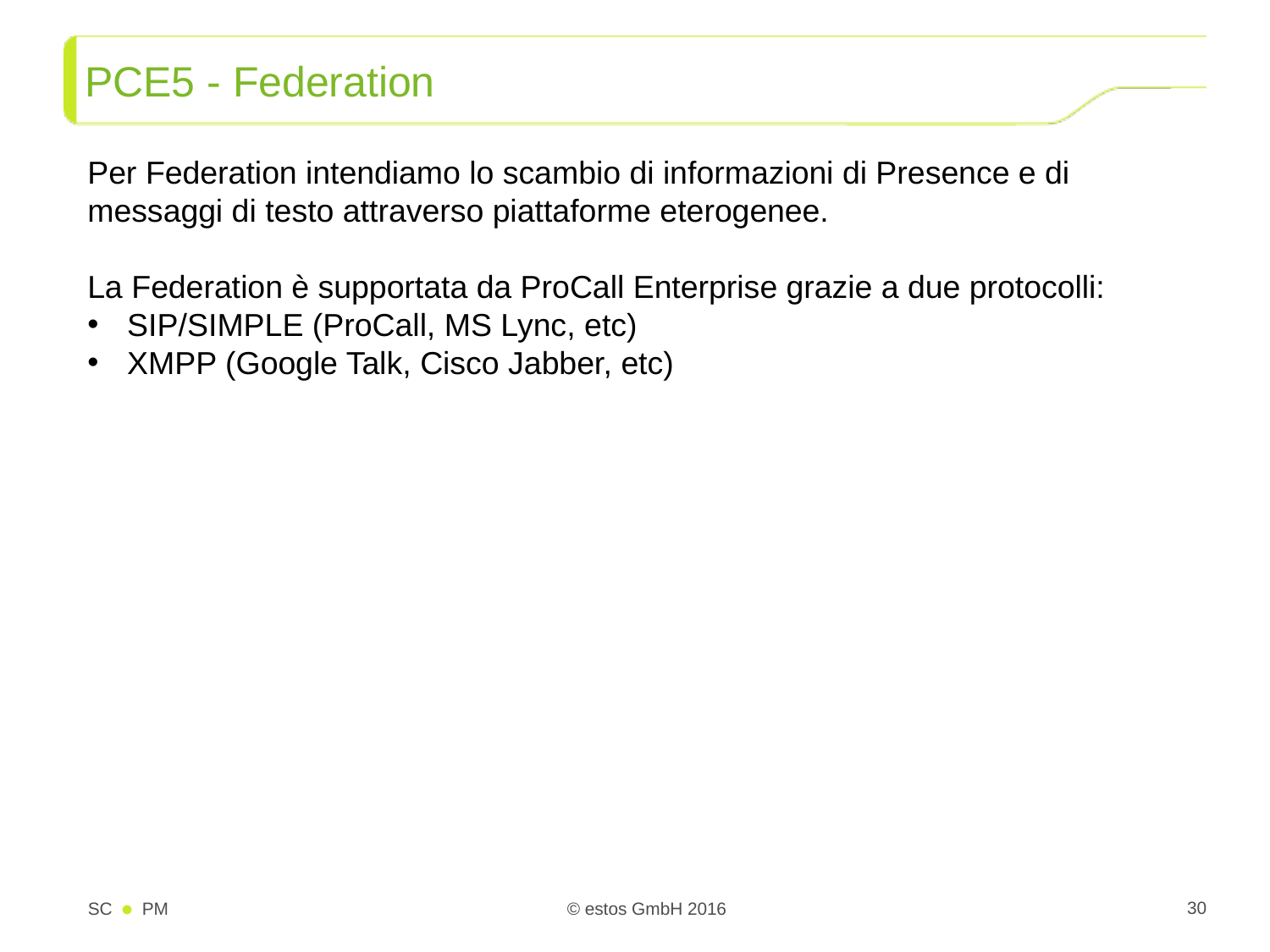

# PCE5 - Federation
Per Federation intendiamo lo scambio di informazioni di Presence e di messaggi di testo attraverso piattaforme eterogenee.

La Federation è supportata da ProCall Enterprise grazie a due protocolli:
SIP/SIMPLE (ProCall, MS Lync, etc)
XMPP (Google Talk, Cisco Jabber, etc)

SC
PM
30